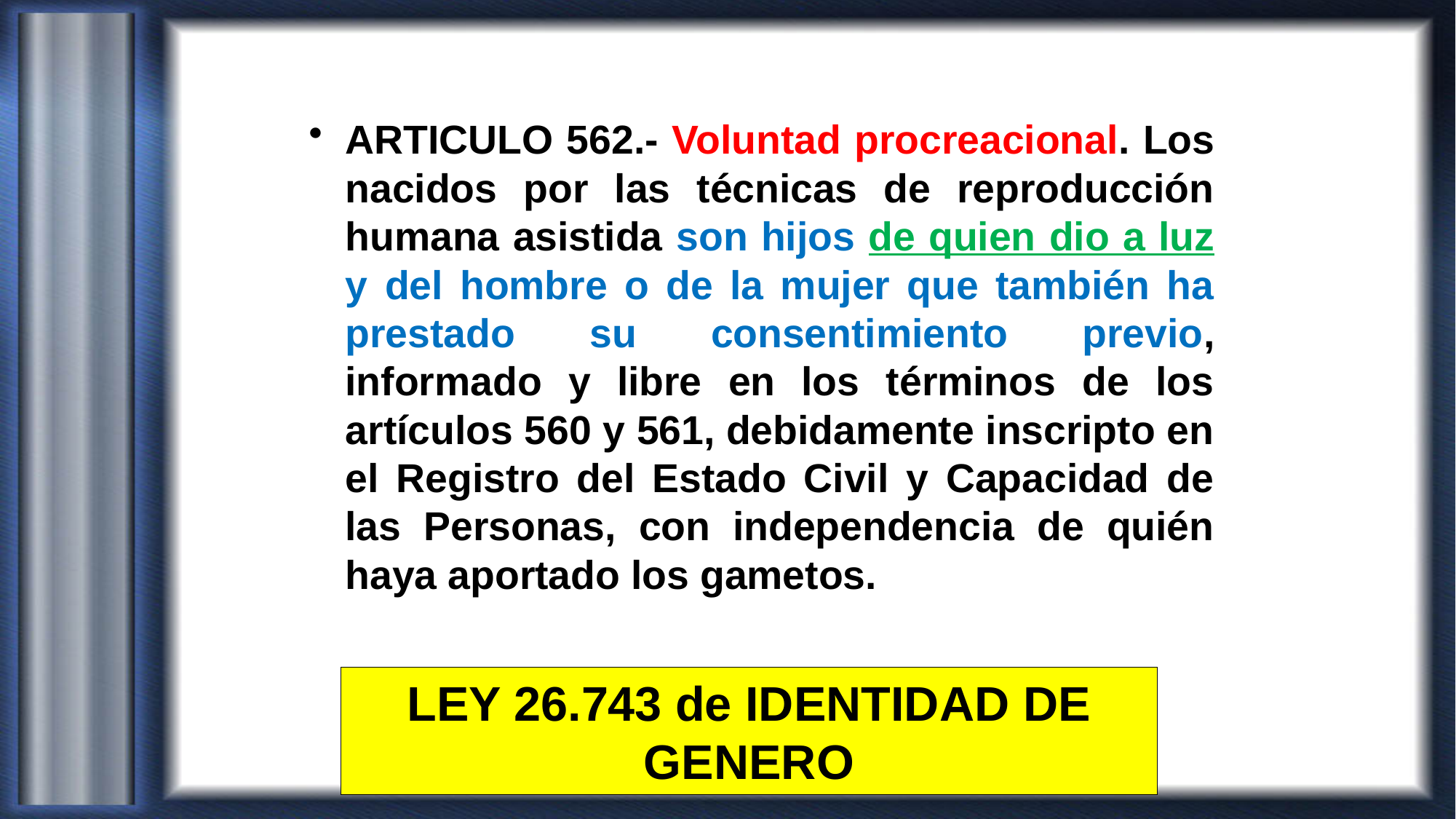

ARTICULO 562.- Voluntad procreacional. Los nacidos por las técnicas de reproducción humana asistida son hijos de quien dio a luz y del hombre o de la mujer que también ha prestado su consentimiento previo, informado y libre en los términos de los artículos 560 y 561, debidamente inscripto en el Registro del Estado Civil y Capacidad de las Personas, con independencia de quién haya aportado los gametos.
LEY 26.743 de IDENTIDAD DE GENERO